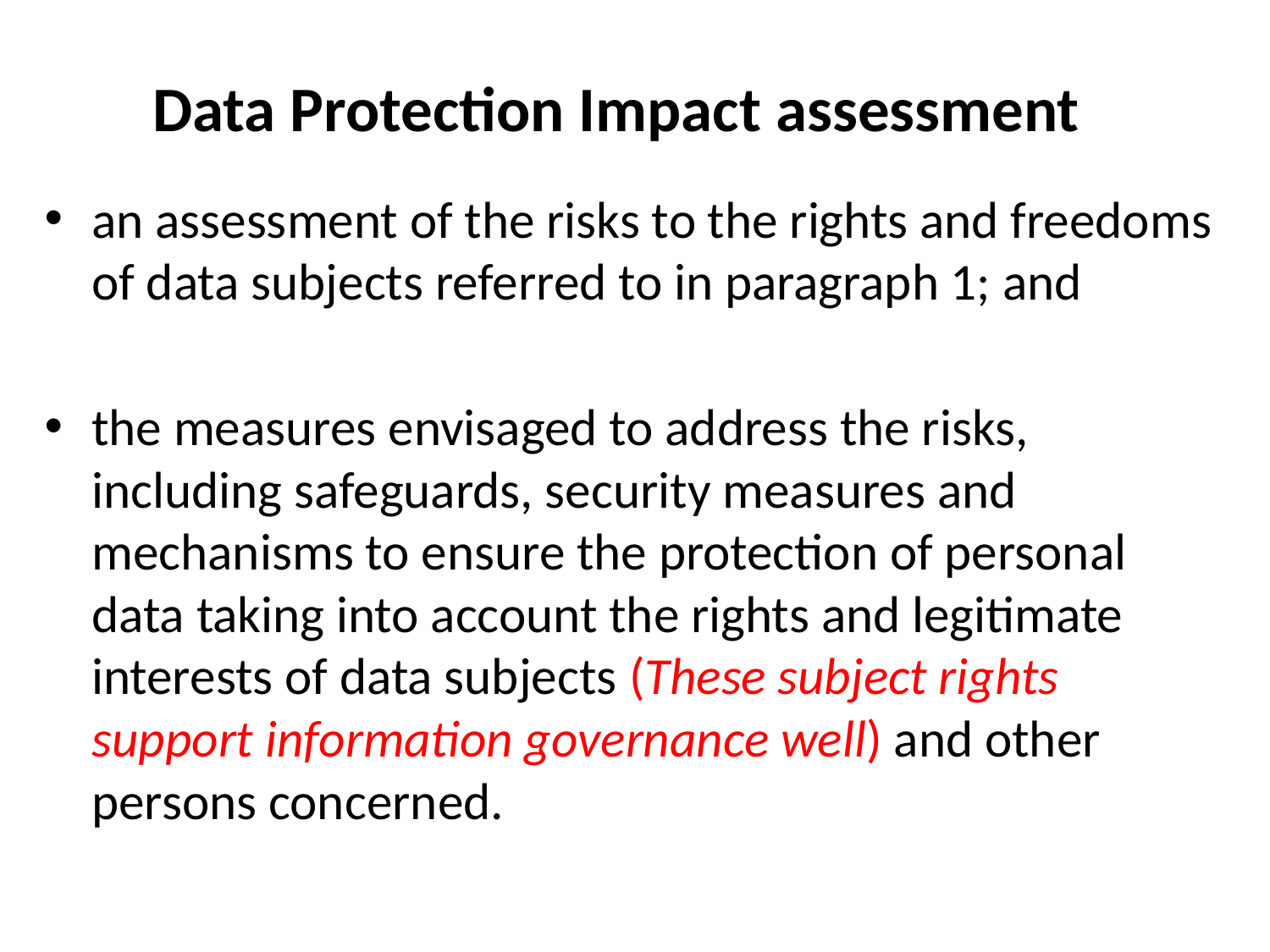

# Data Protection Impact assessment
an assessment of the risks to the rights and freedoms of data subjects referred to in paragraph 1; and

the measures envisaged to address the risks,  including safeguards, security measures and mechanisms to ensure the protection of personal data taking into account the rights and legitimate interests of data subjects (These subject rights support information governance well) and other persons concerned.